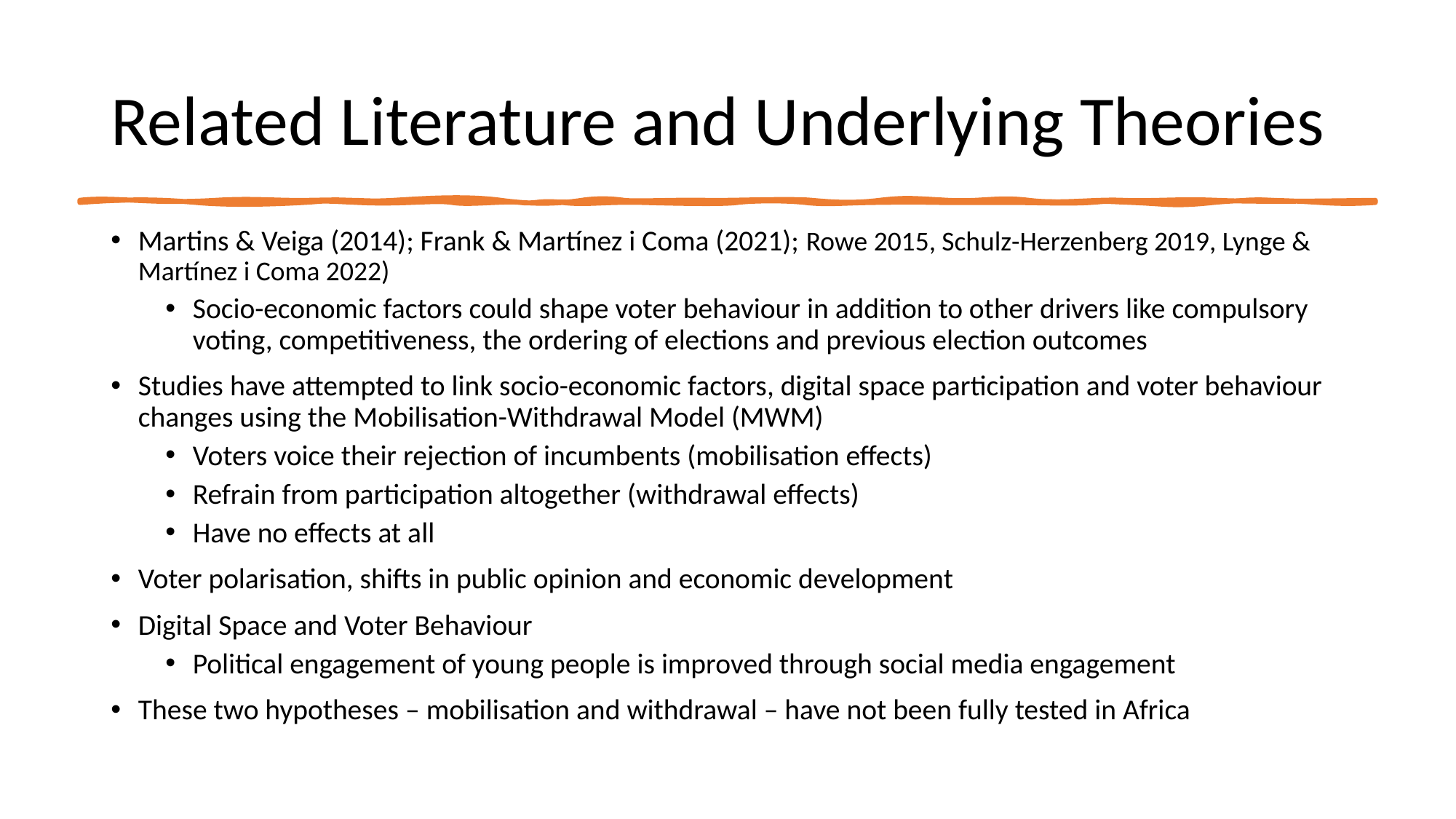

# Related Literature and Underlying Theories

Martins & Veiga (2014); Frank & Martínez i Coma (2021); Rowe 2015, Schulz-Herzenberg 2019, Lynge & Martínez i Coma 2022)
Socio-economic factors could shape voter behaviour in addition to other drivers like compulsory voting, competitiveness, the ordering of elections and previous election outcomes
Studies have attempted to link socio-economic factors, digital space participation and voter behaviour changes using the Mobilisation-Withdrawal Model (MWM)
Voters voice their rejection of incumbents (mobilisation effects)
Refrain from participation altogether (withdrawal effects)
Have no effects at all
Voter polarisation, shifts in public opinion and economic development
Digital Space and Voter Behaviour
Political engagement of young people is improved through social media engagement
These two hypotheses – mobilisation and withdrawal – have not been fully tested in Africa